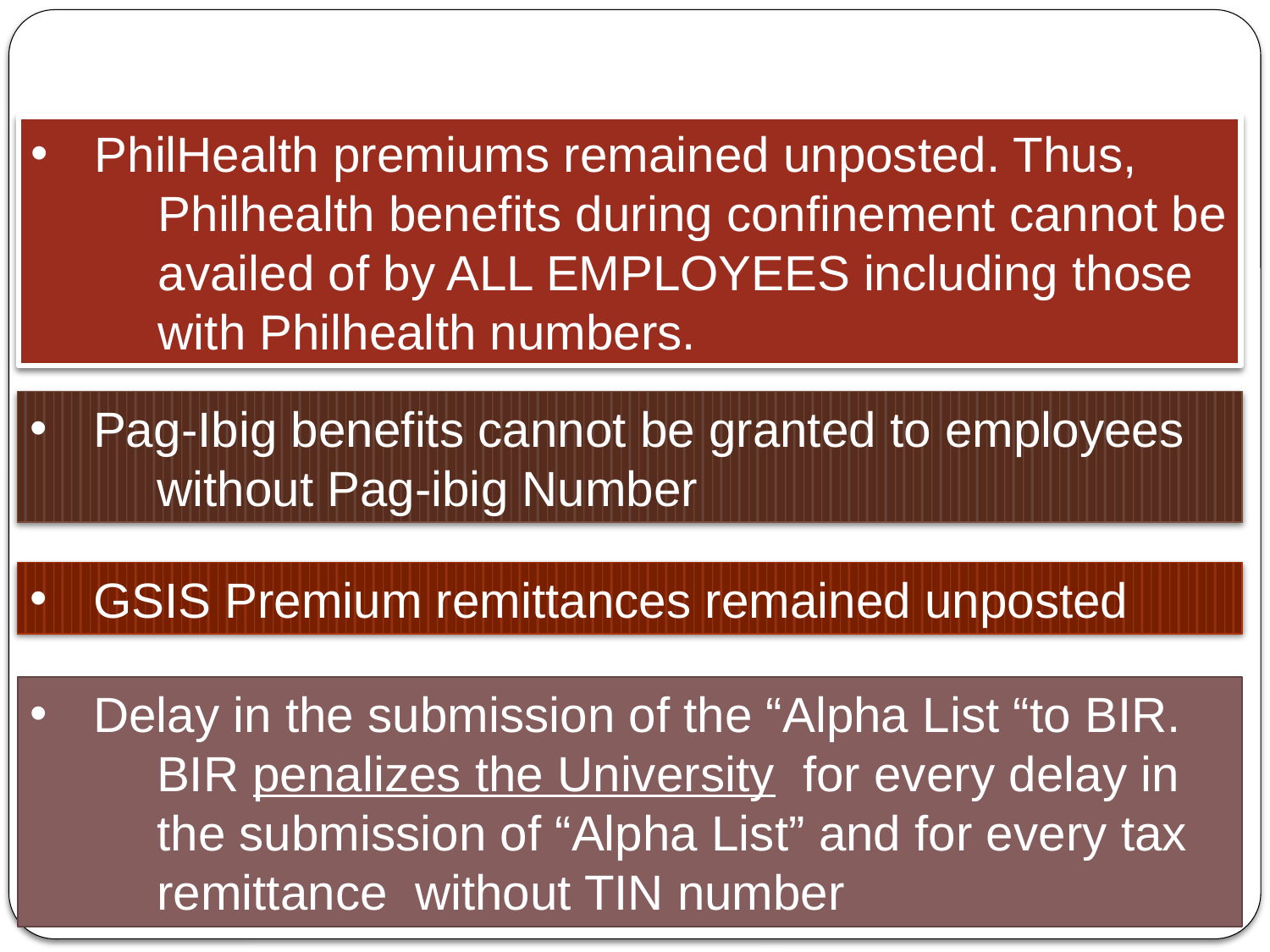

PhilHealth premiums remained unposted. Thus,
	Philhealth benefits during confinement cannot be
	availed of by ALL EMPLOYEES including those
	with Philhealth numbers.
Pag-Ibig benefits cannot be granted to employees
	without Pag-ibig Number
GSIS Premium remittances remained unposted
Delay in the submission of the “Alpha List “to BIR.
	BIR penalizes the University  for every delay in
	the submission of “Alpha List” and for every tax
	remittance  without TIN number